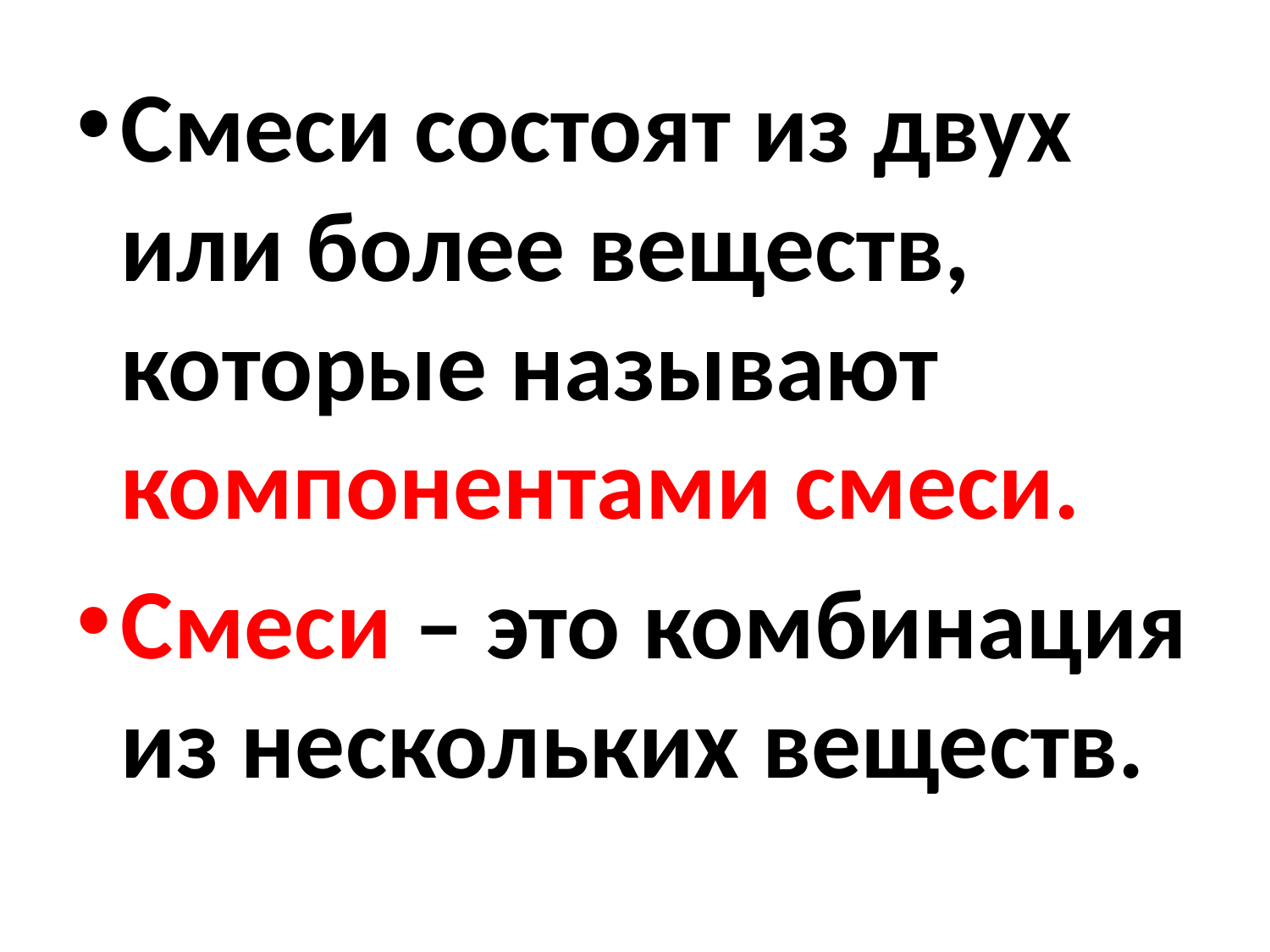

Смеси состоят из двух или более веществ, которые называют компонентами смеси.
Смеси – это комбинация из нескольких веществ.